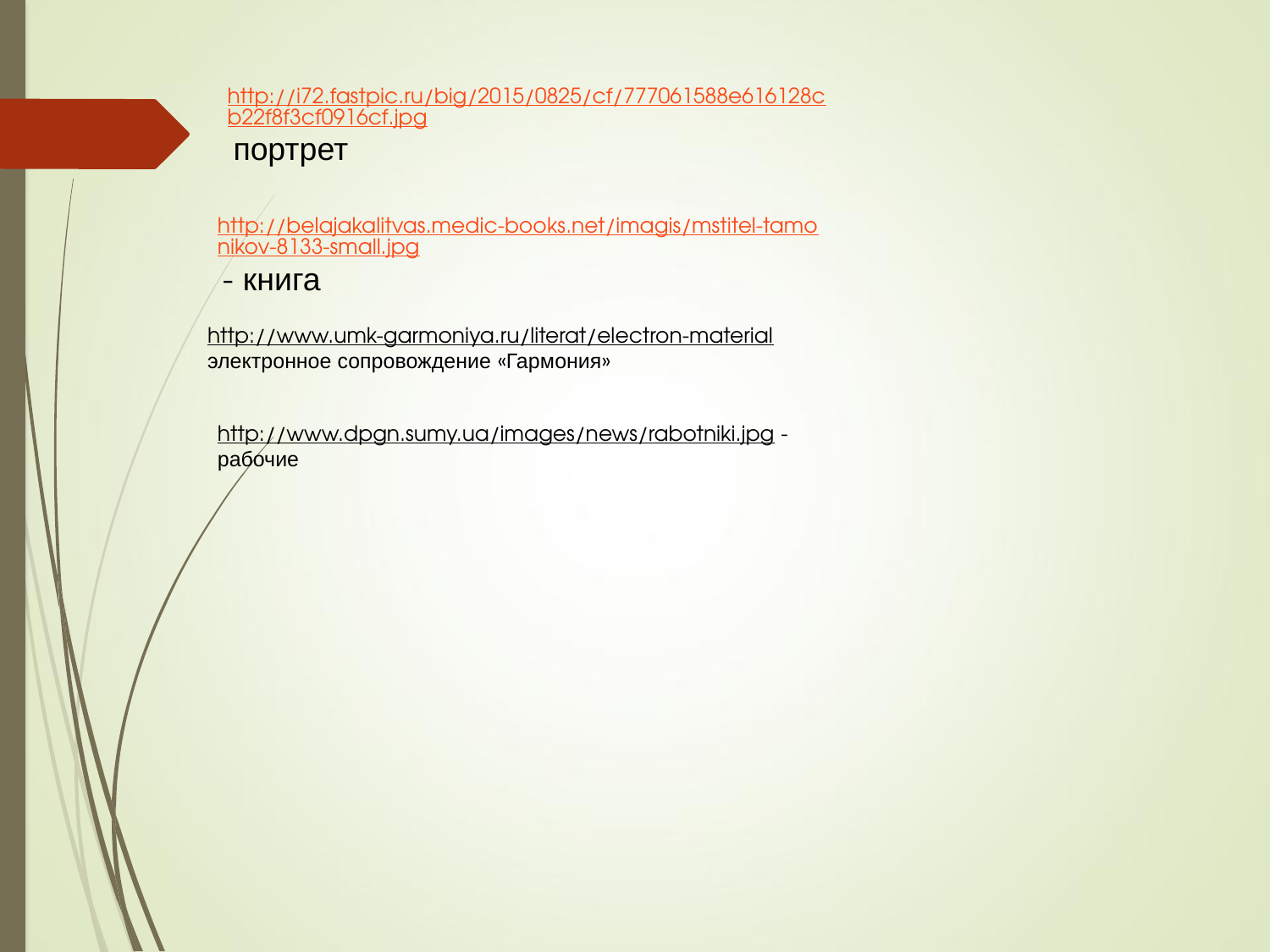

http://i72.fastpic.ru/big/2015/0825/cf/777061588e616128cb22f8f3cf0916cf.jpg портрет
http://belajakalitvas.medic-books.net/imagis/mstitel-tamonikov-8133-small.jpg - книга
http://www.umk-garmoniya.ru/literat/electron-material электронное сопровождение «Гармония»
http://www.dpgn.sumy.ua/images/news/rabotniki.jpg - рабочие